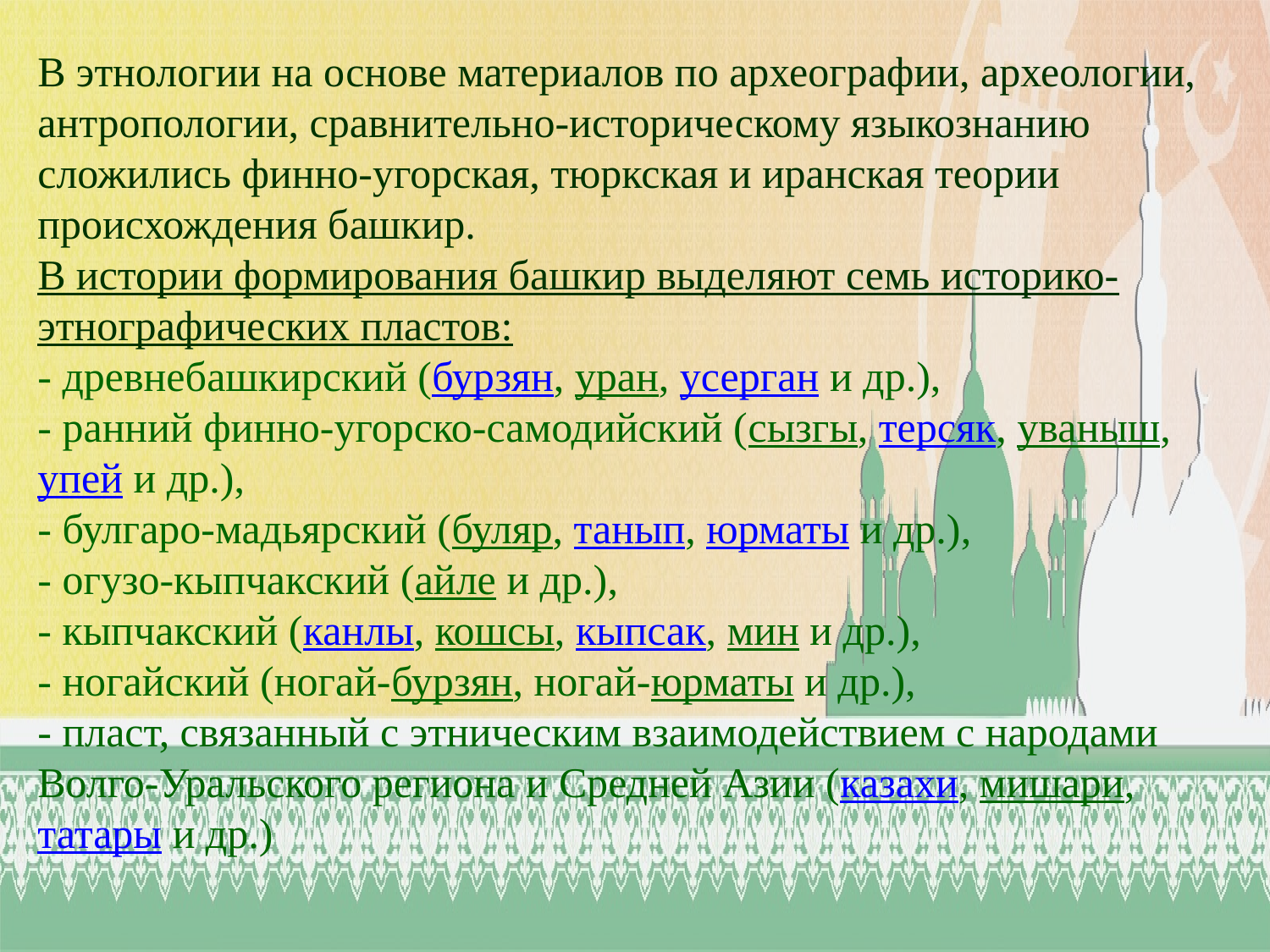

# В этнологии на основе материалов по археографии, археологии, антропологии, сравнительно-историческому языкознанию сложились финно‑угорская, тюркская и иранская теории происхождения башкир. В истории формирования башкир выделяют семь историко-этнографических пластов: - древнебашкирский (бурзян, уран, усерган и др.), - ранний финно-угорско-самодийский (сызгы, терсяк, уваныш, упей и др.), - булгаро-мадьярский (буляр, танып, юрматы и др.), - огузо-кыпчакский (айле и др.), - кыпчакский (канлы, кошсы, кыпсак, мин и др.), - ногайский (ногай-бурзян, ногай-юрматы и др.), - пласт, связанный с этническим взаимодействием с народами Волго-Уральского региона и Средней Азии (казахи, мишари, татары и др.)